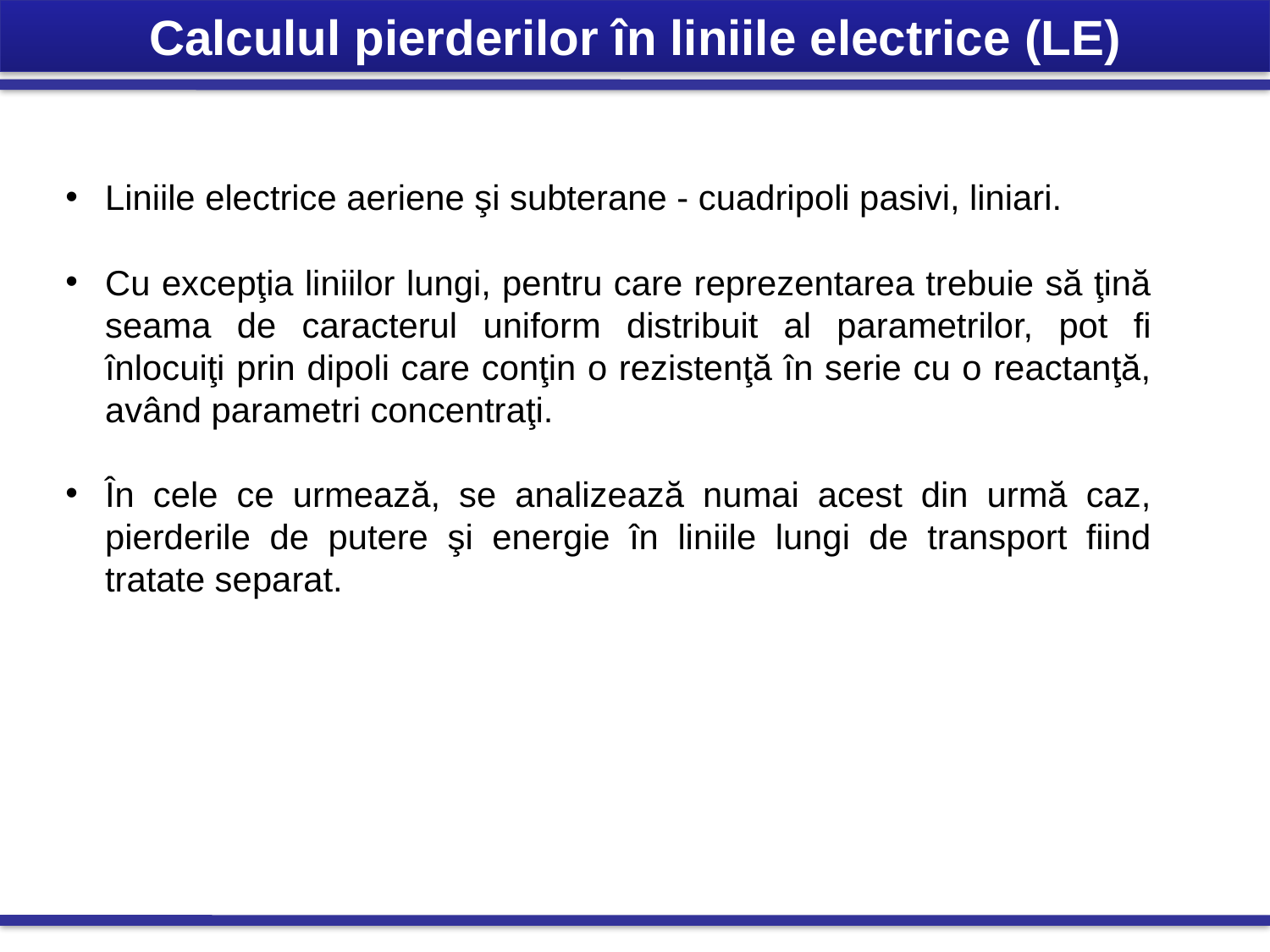

Calculul pierderilor în liniile electrice (LE)

Liniile electrice aeriene şi subterane - cuadripoli pasivi, liniari.

Cu excepţia liniilor lungi, pentru care reprezentarea trebuie să ţină seama de caracterul uniform distribuit al parametrilor, pot fi înlocuiţi prin dipoli care conţin o rezistenţă în serie cu o reactanţă, având parametri concentraţi.

În cele ce urmează, se analizează numai acest din urmă caz, pierderile de putere şi energie în liniile lungi de transport fiind tratate separat.